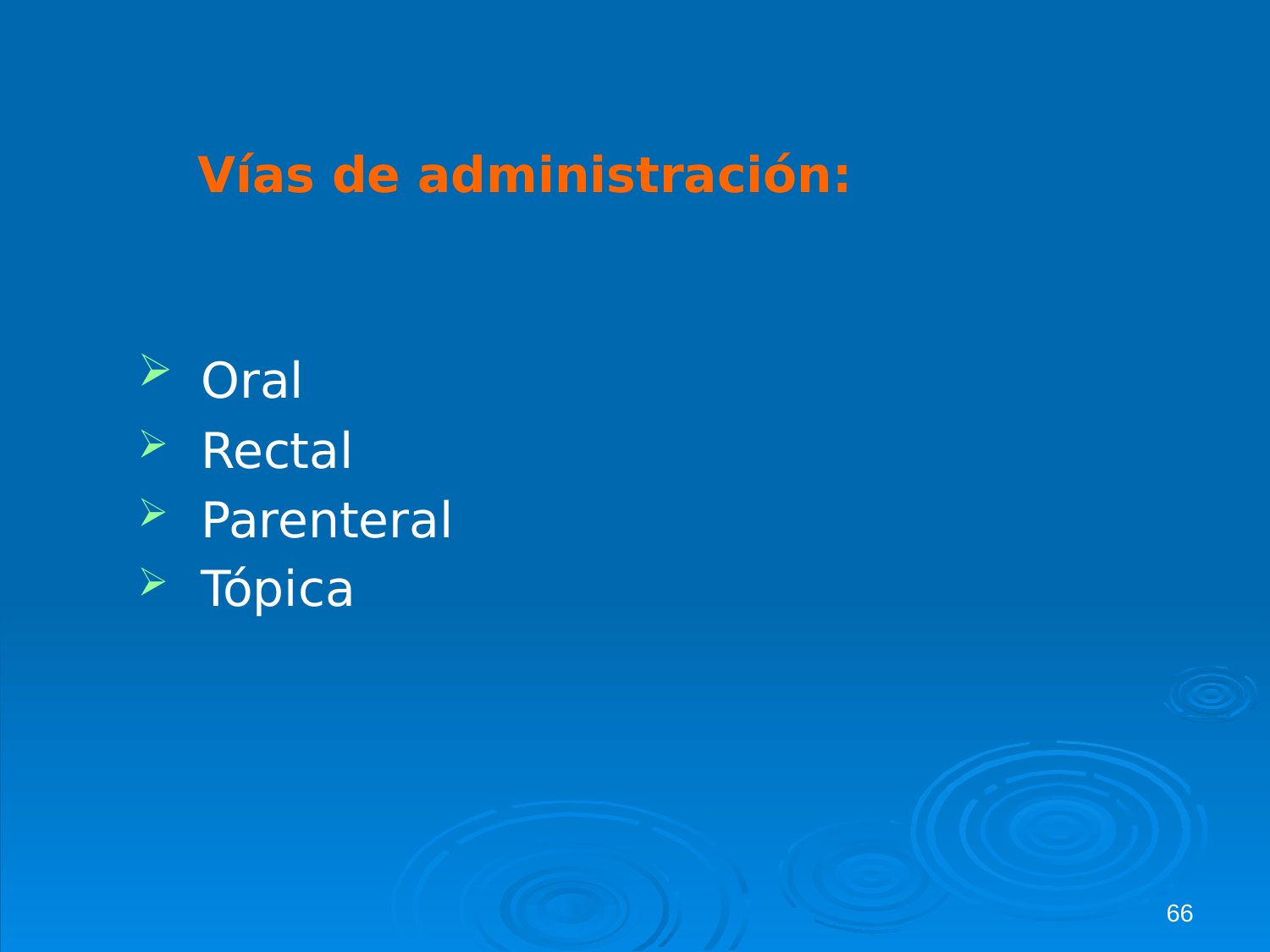

# Vías de administración:

 Oral
 Rectal
 Parenteral
 Tópica
66